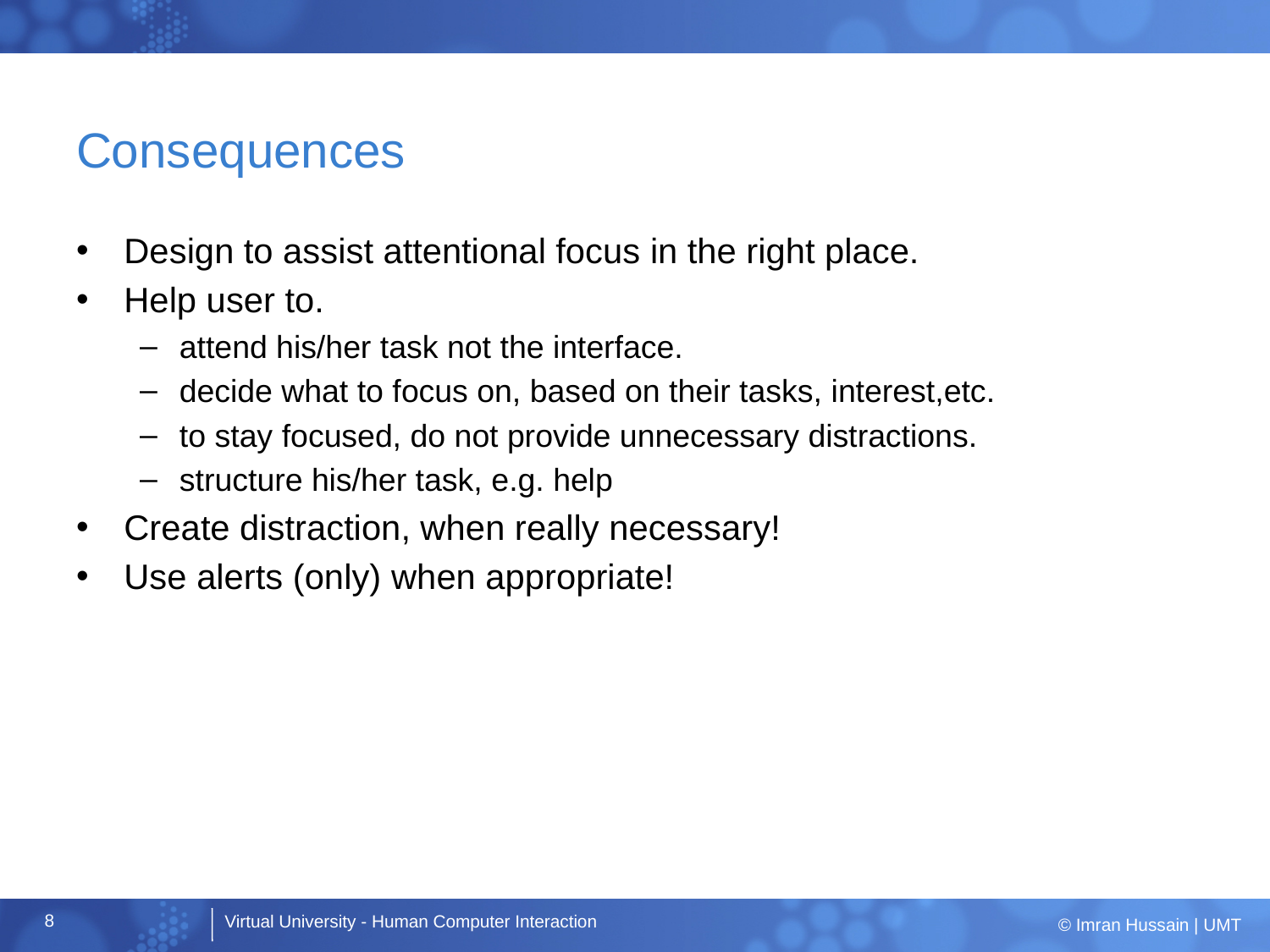

# Consequences
Design to assist attentional focus in the right place.
Help user to.
attend his/her task not the interface.
decide what to focus on, based on their tasks, interest,etc.
to stay focused, do not provide unnecessary distractions.
structure his/her task, e.g. help
Create distraction, when really necessary!
Use alerts (only) when appropriate!